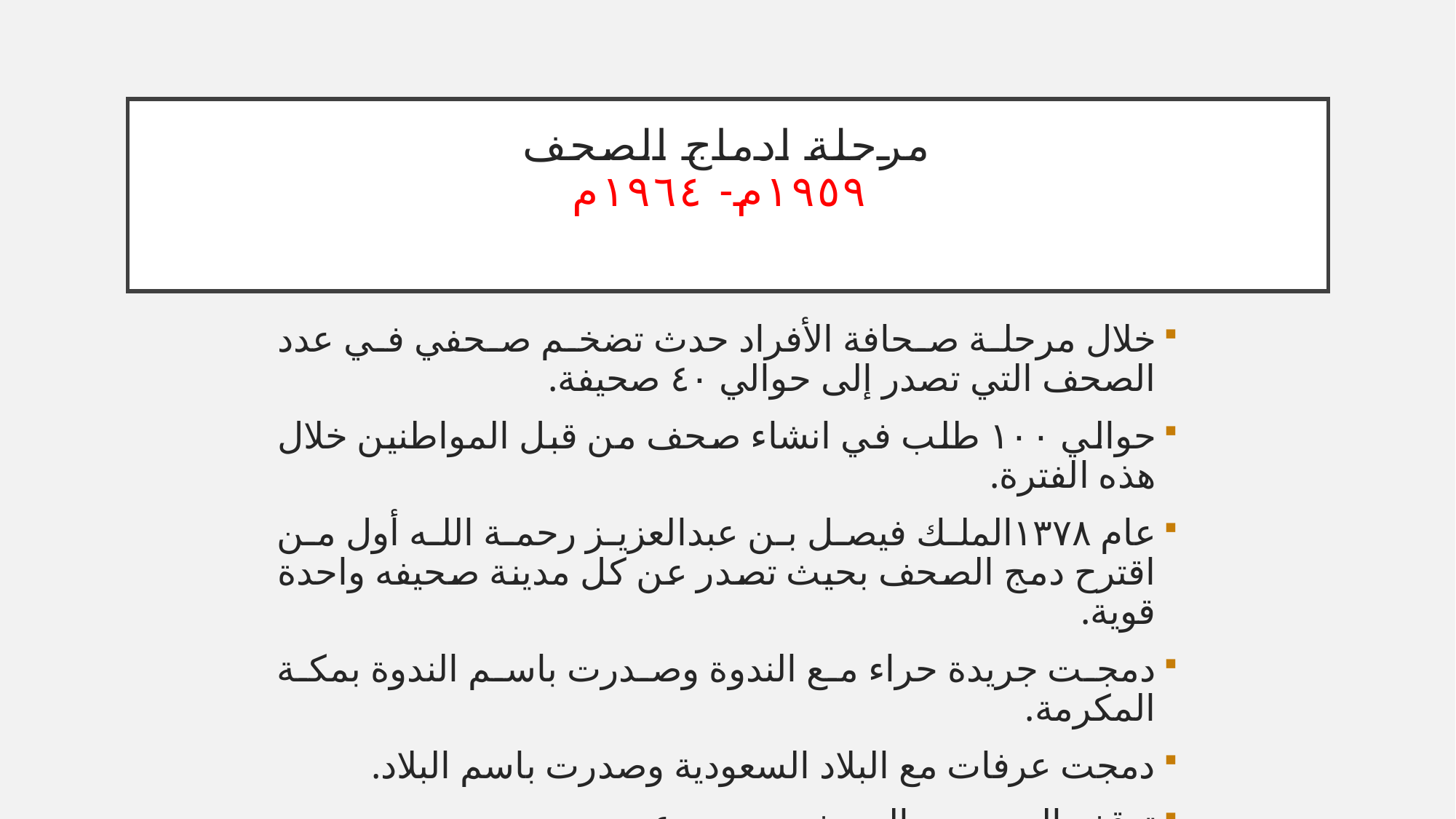

# مرحلة ادماج الصحف ١٩٥٩م- ١٩٦٤م
خلال مرحلة صحافة الأفراد حدث تضخم صحفي في عدد الصحف التي تصدر إلى حوالي ٤٠ صحيفة.
حوالي ١٠٠ طلب في انشاء صحف من قبل المواطنين خلال هذه الفترة.
عام ١٣٧٨الملك فيصل بن عبدالعزيز رحمة الله أول من اقترح دمج الصحف بحيث تصدر عن كل مدينة صحيفه واحدة قوية.
دمجت جريدة حراء مع الندوة وصدرت باسم الندوة بمكة المكرمة.
دمجت عرفات مع البلاد السعودية وصدرت باسم البلاد.
توقف العديد من الصحف وصدور عدد جديد.